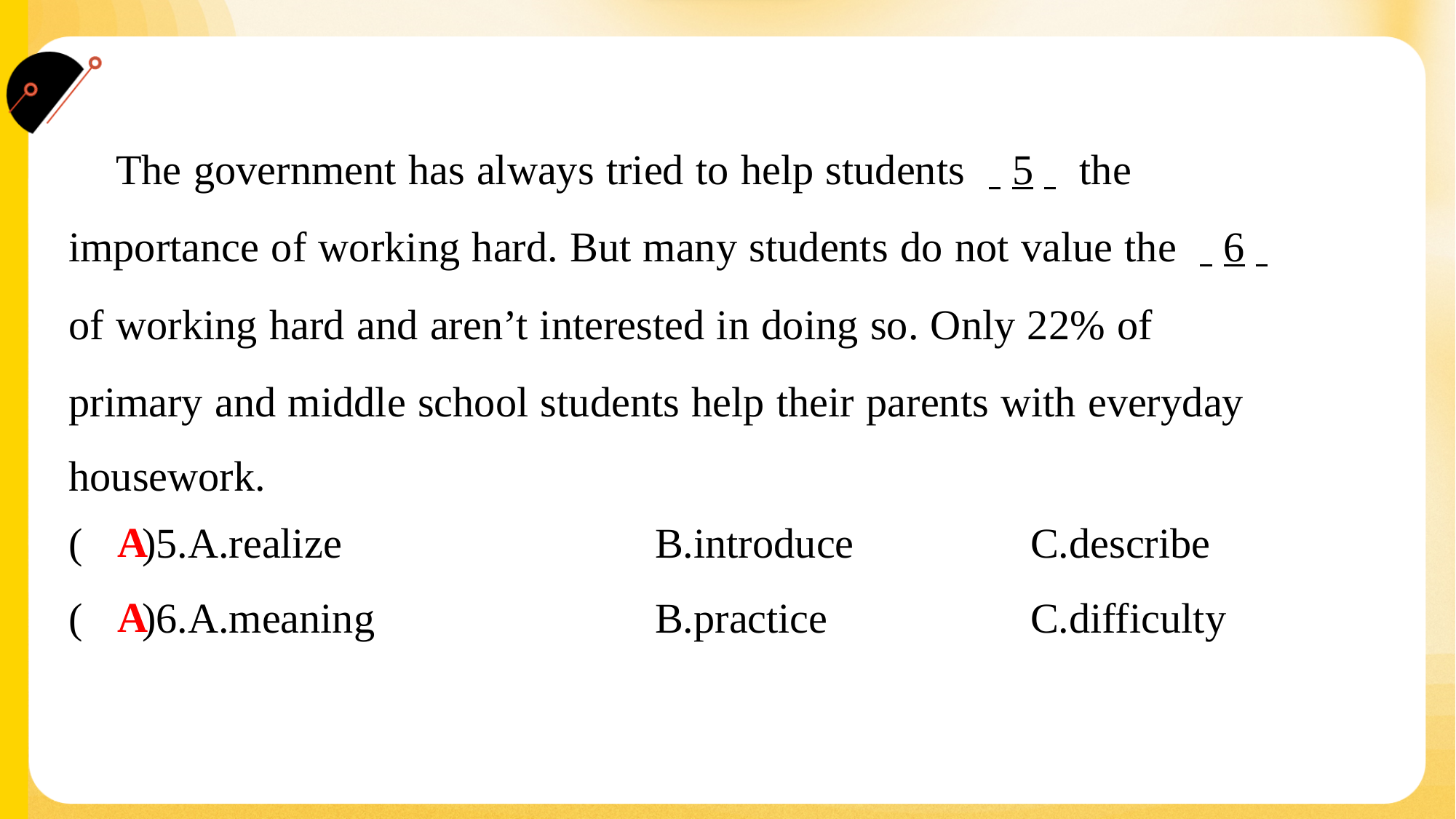

The government has always tried to help students . .5. . the
importance of working hard. But many students do not value the . .6. .
of working hard and aren’t interested in doing so. Only 22% of
primary and middle school students help their parents with everyday
housework.#3
A
(     )5.A.realize	B.introduce	C.describe
A
(     )6.A.meaning	B.practice	C.difficulty